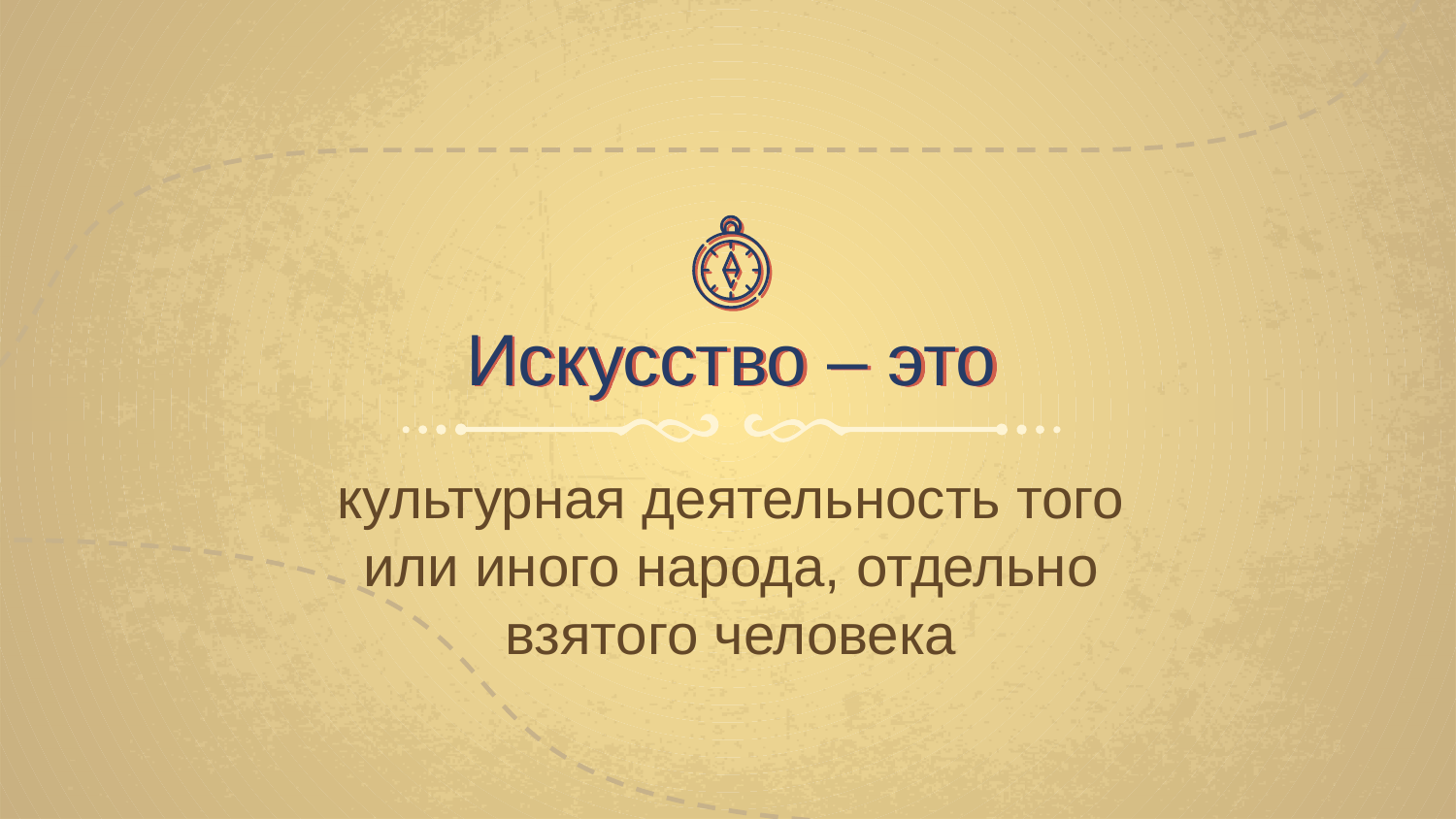

# Искусство – это

культурная деятельность того или иного народа, отдельно взятого человека